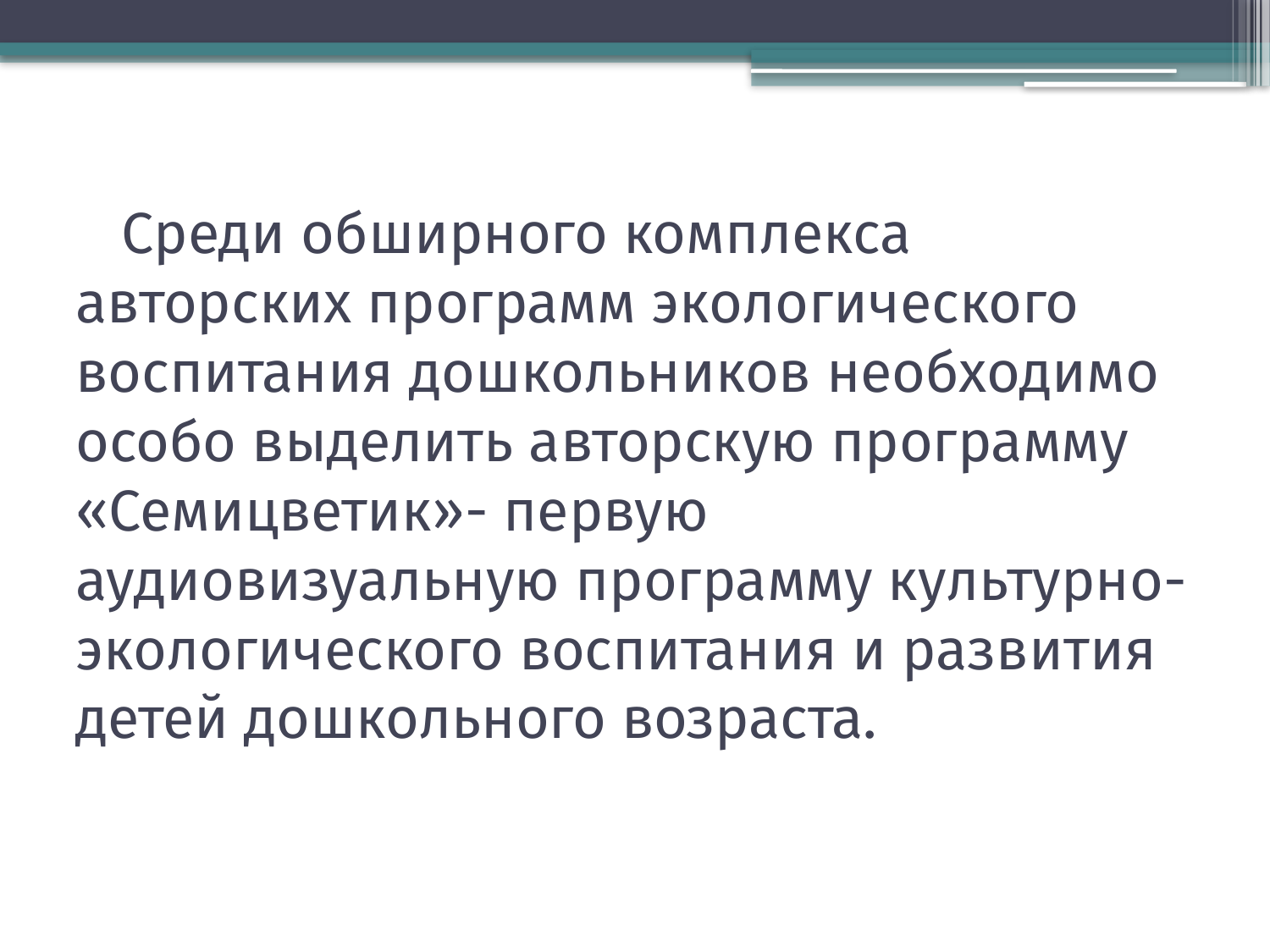

# Среди обширного комплекса авторских программ экологического воспитания дошкольников необходимо особо выделить авторскую программу «Семицветик»- первую аудиовизуальную программу культурно-экологического воспитания и развития детей дошкольного возраста.